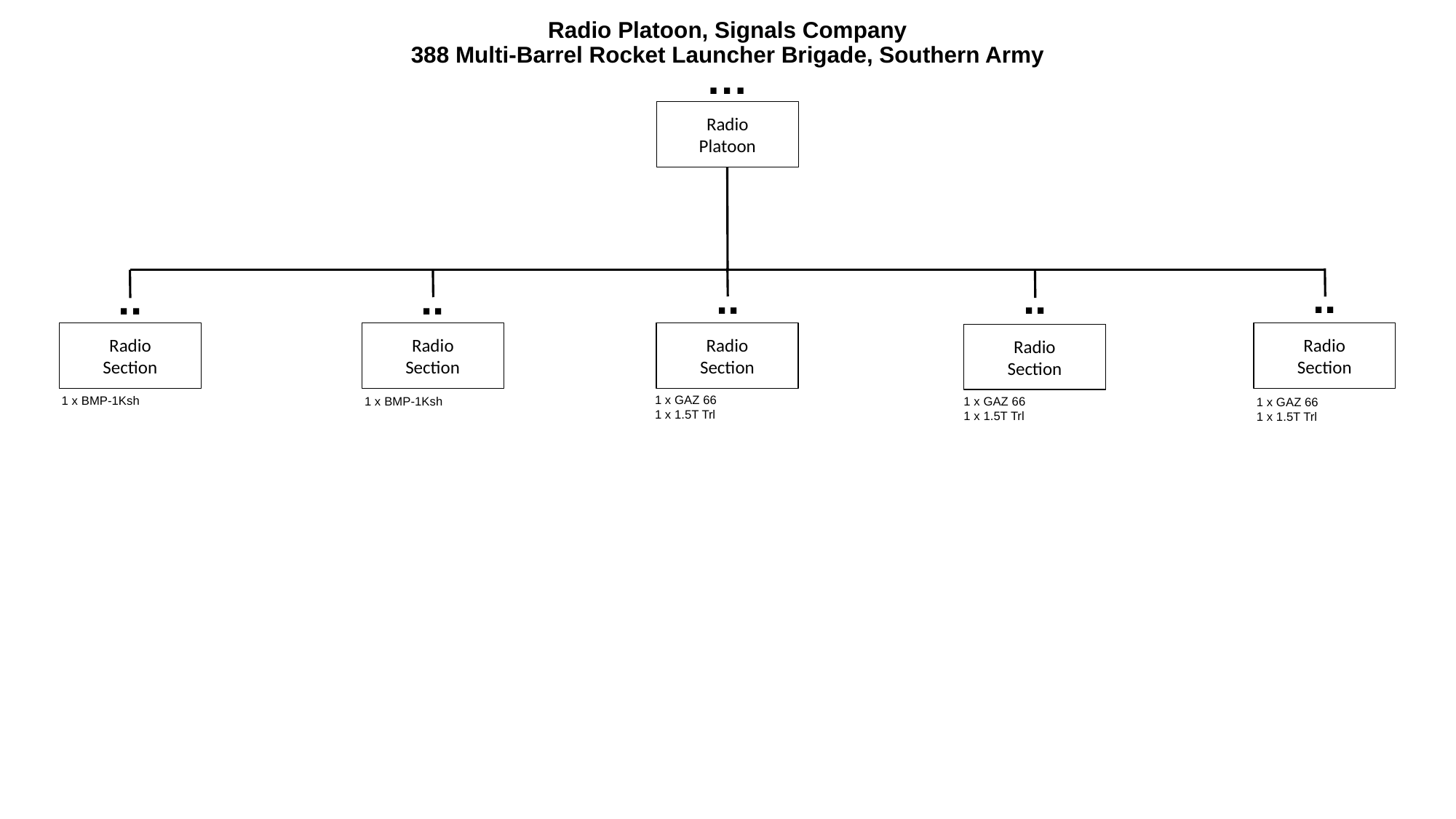

# Radio Platoon, Signals Company 388 Multi-Barrel Rocket Launcher Brigade, Southern Army
…
Radio
Platoon
..
..
..
..
..
Radio
Section
Radio
Section
Radio
Section
Radio
Section
Radio
Section
1 x GAZ 66
1 x 1.5T Trl
1 x BMP-1Ksh
1 x GAZ 66
1 x 1.5T Trl
1 x BMP-1Ksh
1 x GAZ 66
1 x 1.5T Trl